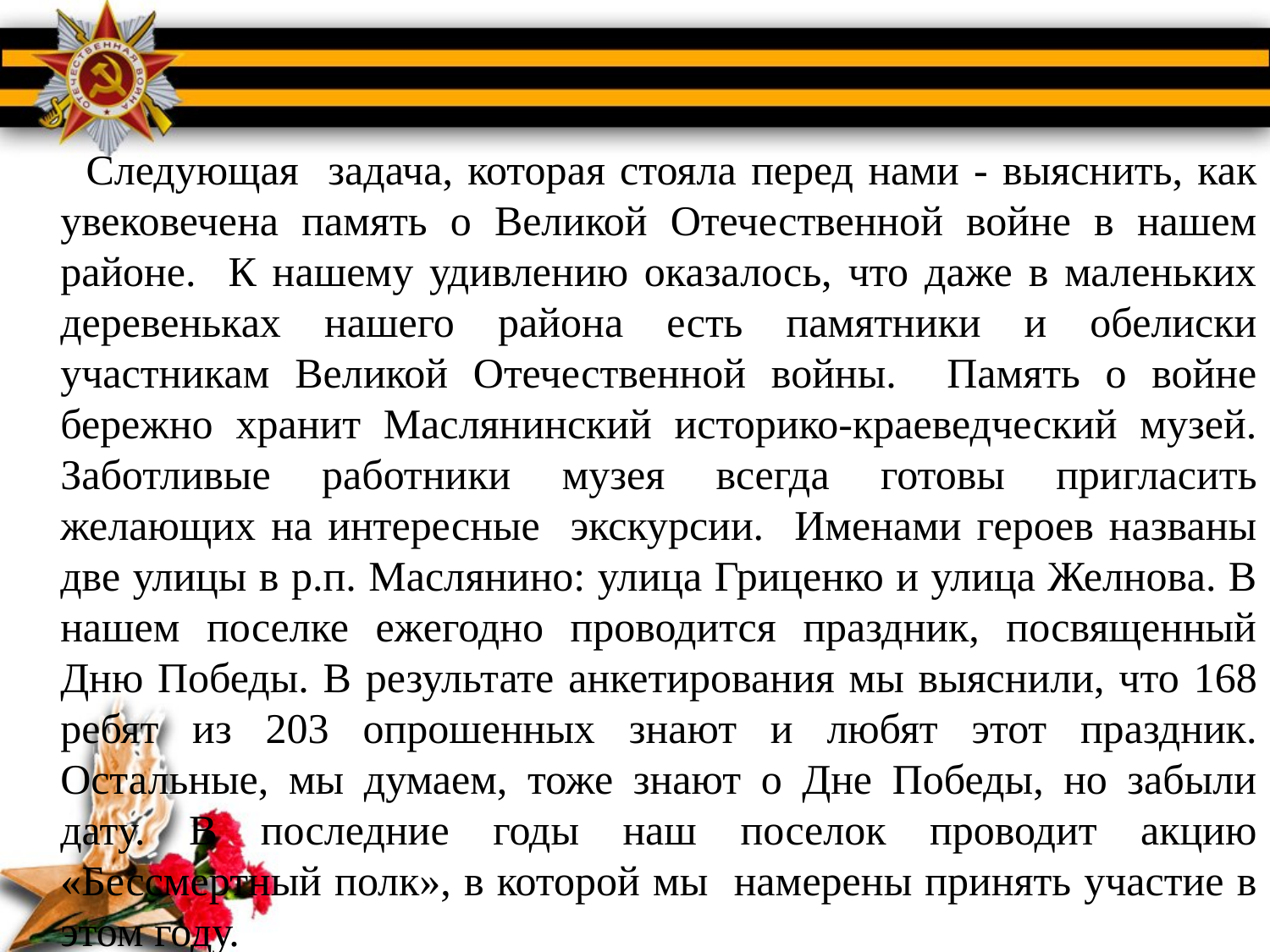

#
     Следующая  задача, которая стояла перед нами - выяснить, как увековечена память о Великой Отечественной войне в нашем районе.  К нашему удивлению оказалось, что даже в маленьких деревеньках нашего района есть памятники и обелиски участникам Великой Отечественной войны.  Память о войне бережно хранит Маслянинский историко-краеведческий музей. Заботливые работники музея всегда готовы пригласить желающих на интересные  экскурсии.  Именами героев названы две улицы в р.п. Маслянино: улица Гриценко и улица Желнова. В нашем поселке ежегодно проводится праздник, посвященный Дню Победы. В результате анкетирования мы выяснили, что 168 ребят из 203 опрошенных знают и любят этот праздник. Остальные, мы думаем, тоже знают о Дне Победы, но забыли дату. В последние годы наш поселок проводит акцию «Бессмертный полк», в которой мы  намерены принять участие в этом году.